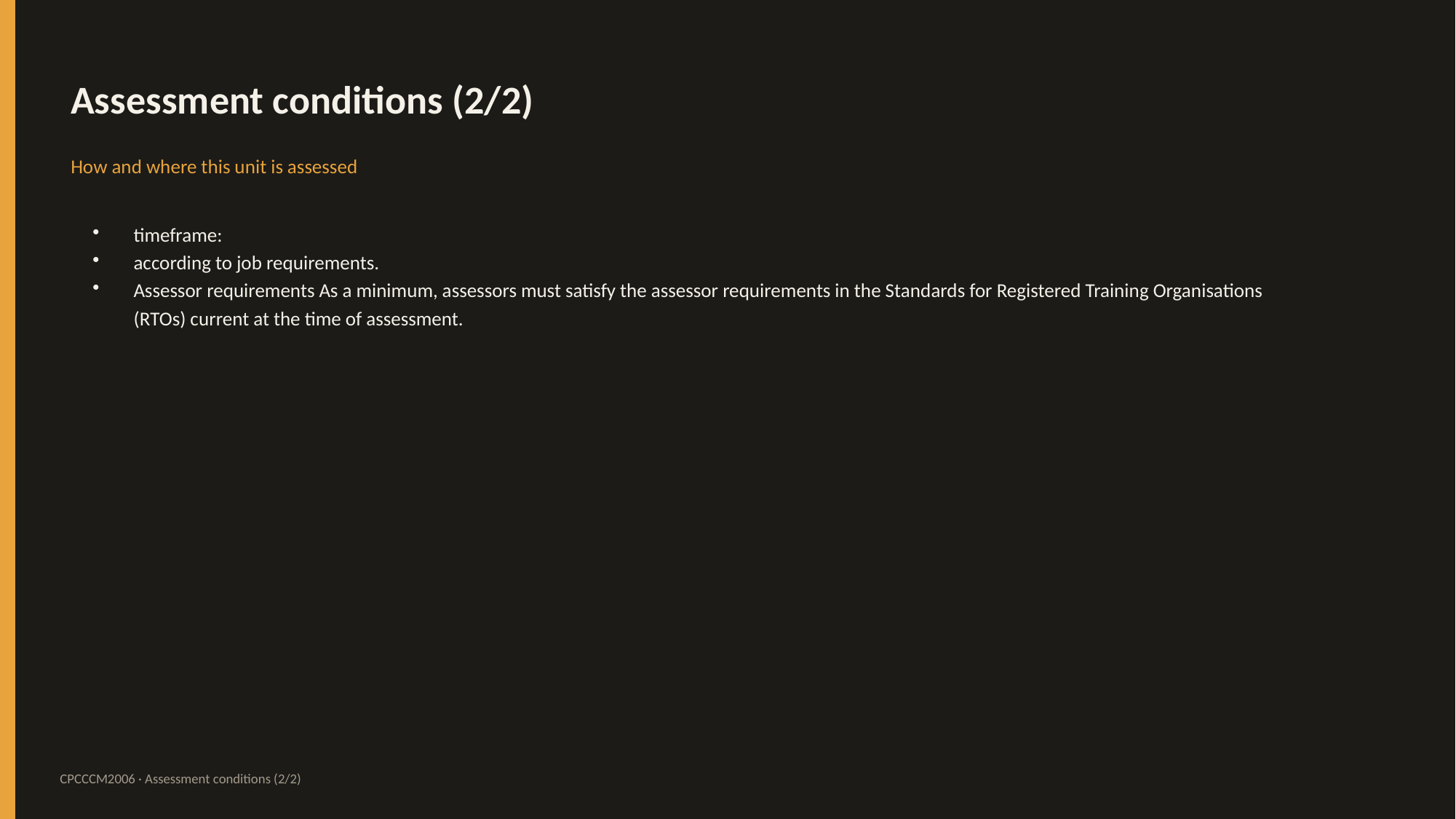

Assessment conditions (2/2)
How and where this unit is assessed
timeframe:
according to job requirements.
Assessor requirements As a minimum, assessors must satisfy the assessor requirements in the Standards for Registered Training Organisations (RTOs) current at the time of assessment.
CPCCCM2006 · Assessment conditions (2/2)